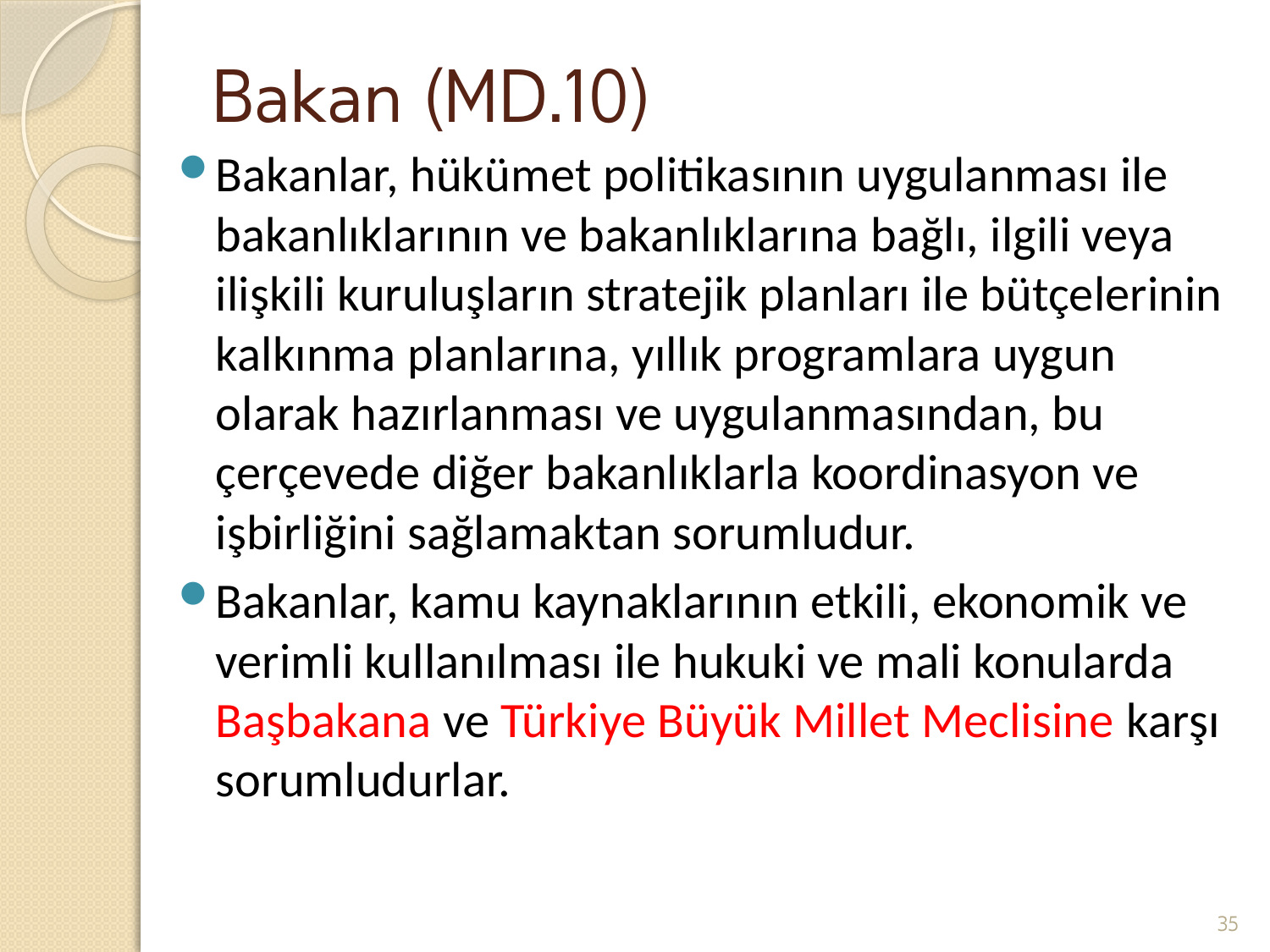

# Bakan (MD.10)
Bakanlar, hükümet politikasının uygulanması ile bakanlıklarının ve bakanlıklarına bağlı, ilgili veya ilişkili kuruluşların stratejik planları ile bütçelerinin kalkınma planlarına, yıllık programlara uygun olarak hazırlanması ve uygulanmasından, bu çerçevede diğer bakanlıklarla koordinasyon ve işbirliğini sağlamaktan sorumludur.
Bakanlar, kamu kaynaklarının etkili, ekonomik ve verimli kullanılması ile hukuki ve mali konularda Başbakana ve Türkiye Büyük Millet Meclisine karşı sorumludurlar.
35